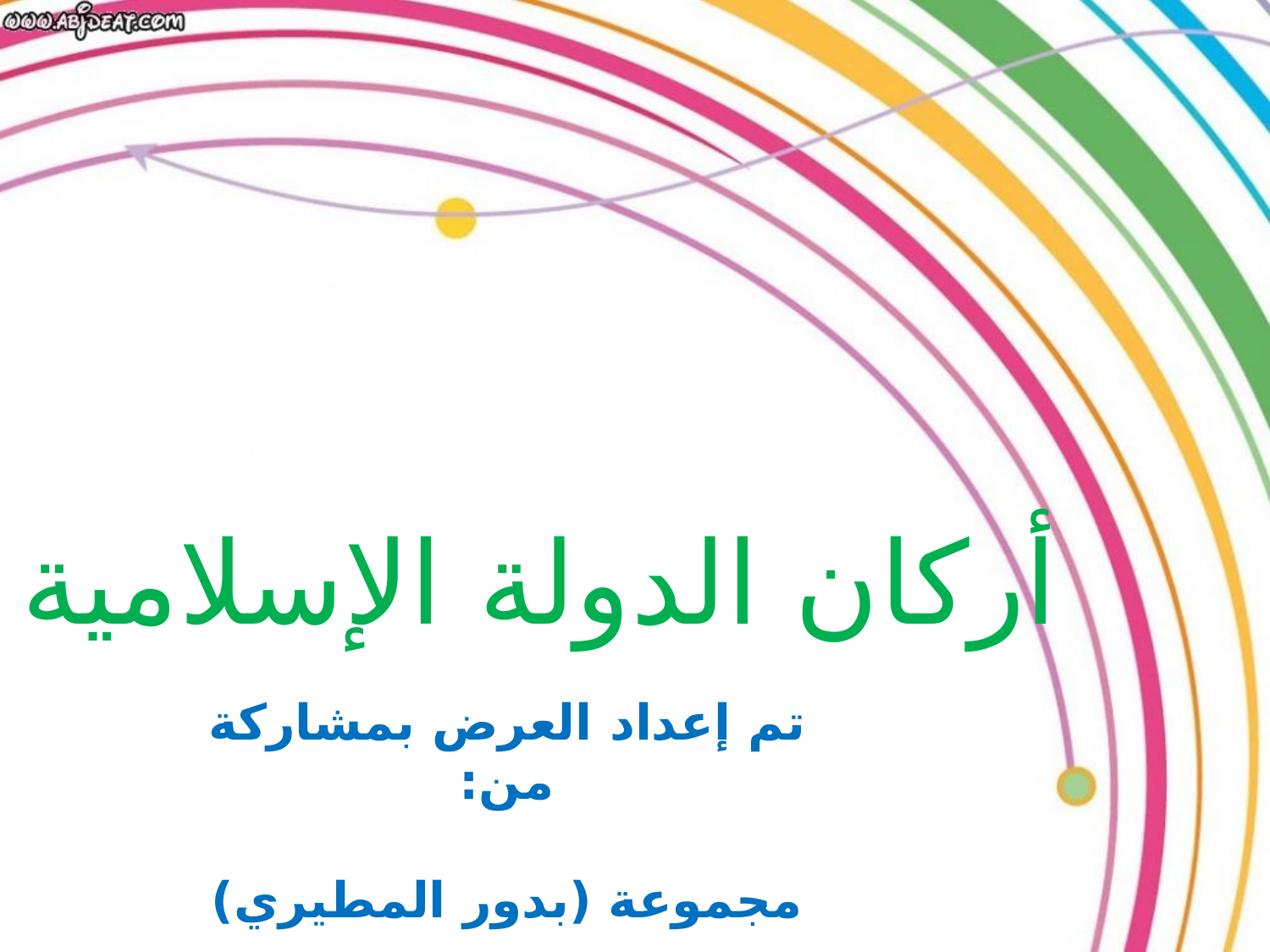

أركان الدولة الإسلامية
تم إعداد العرض بمشاركة من:
مجموعة (بدور المطيري)